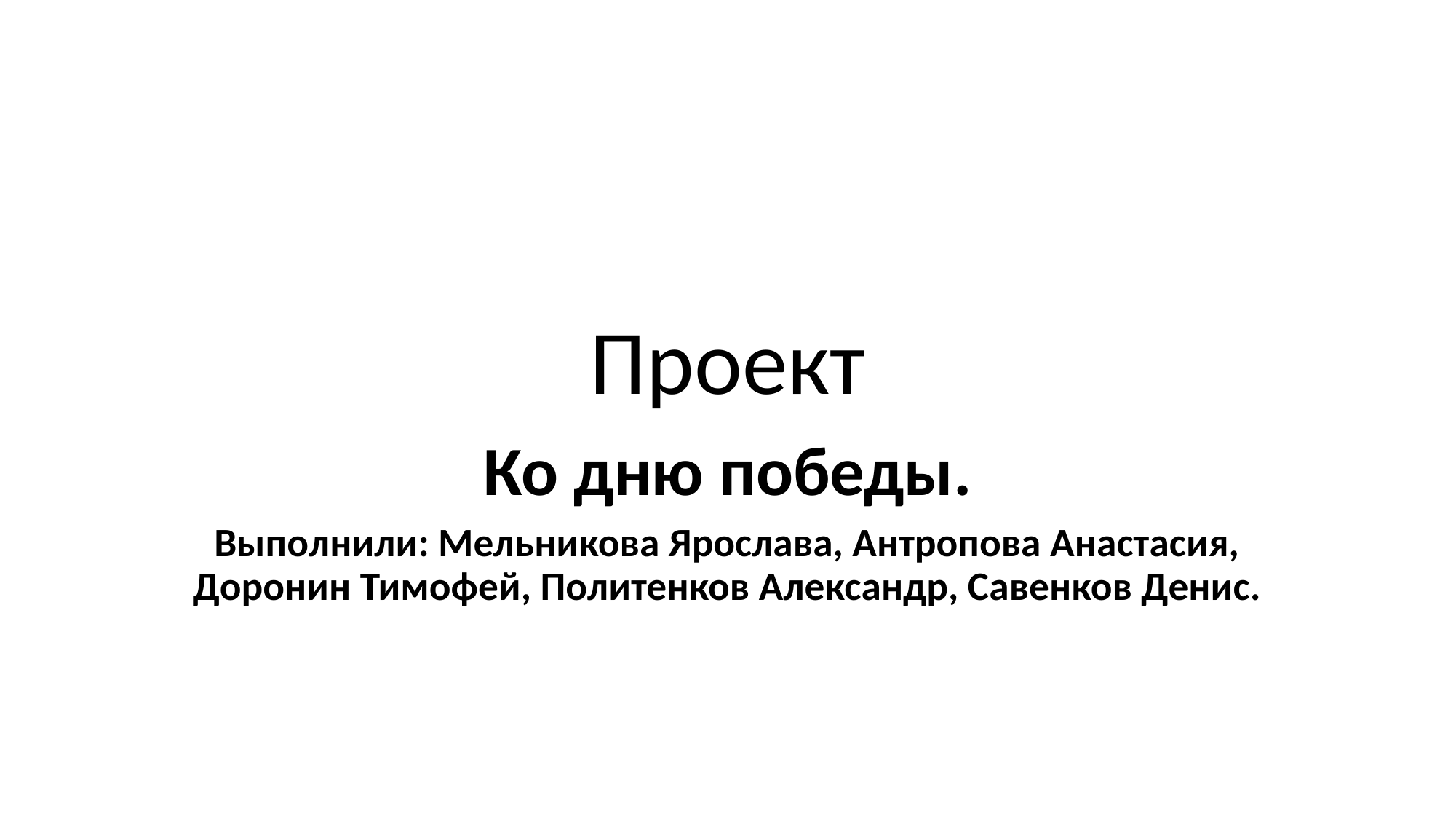

# Проект
Ко дню победы.
Выполнили: Мельникова Ярослава, Антропова Анастасия, Доронин Тимофей, Политенков Александр, Савенков Денис.